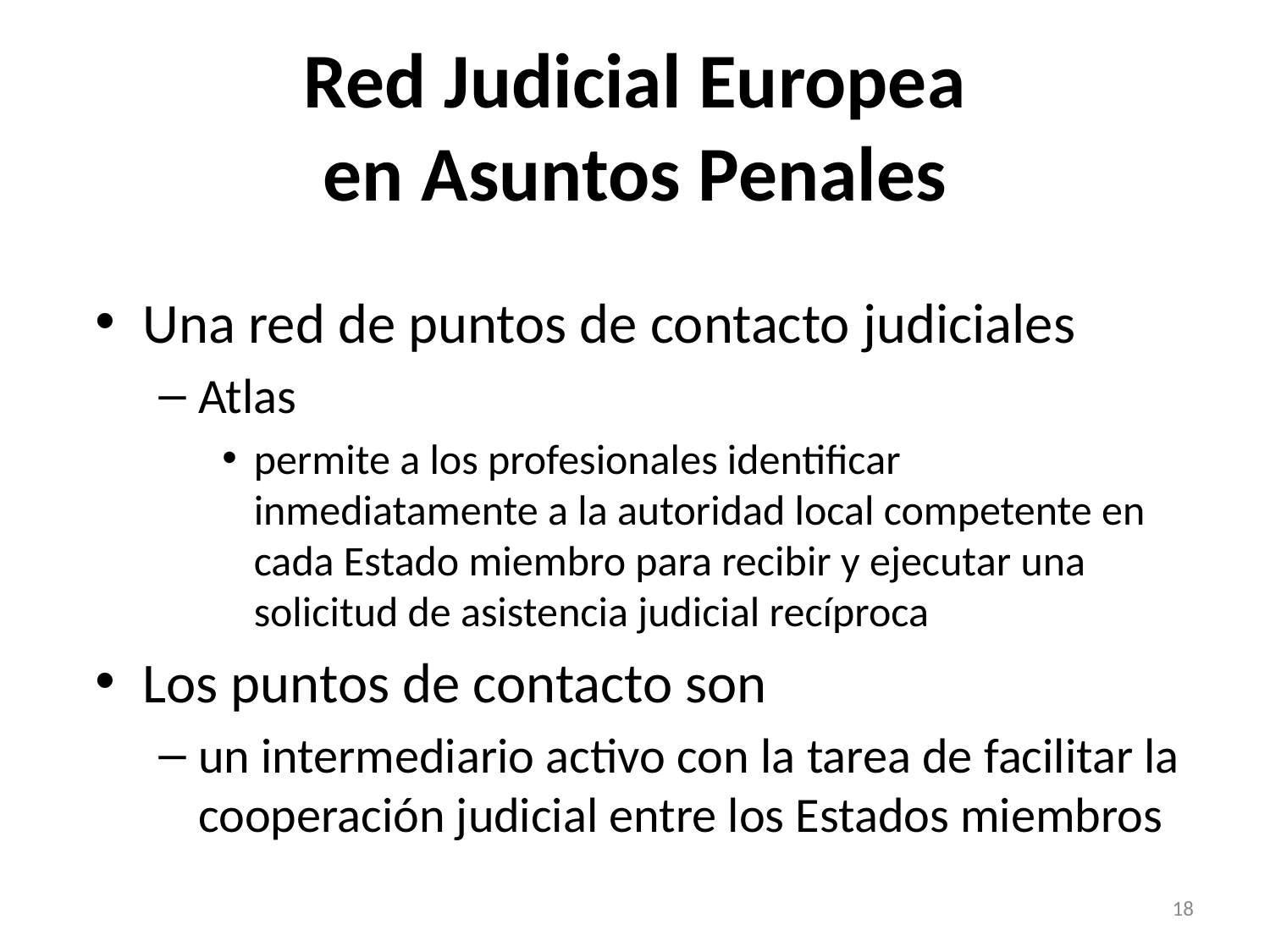

# Red Judicial Europea en Asuntos Penales
Una red de puntos de contacto judiciales
Atlas
permite a los profesionales identificar inmediatamente a la autoridad local competente en cada Estado miembro para recibir y ejecutar una solicitud de asistencia judicial recíproca
Los puntos de contacto son
un intermediario activo con la tarea de facilitar la cooperación judicial entre los Estados miembros
18